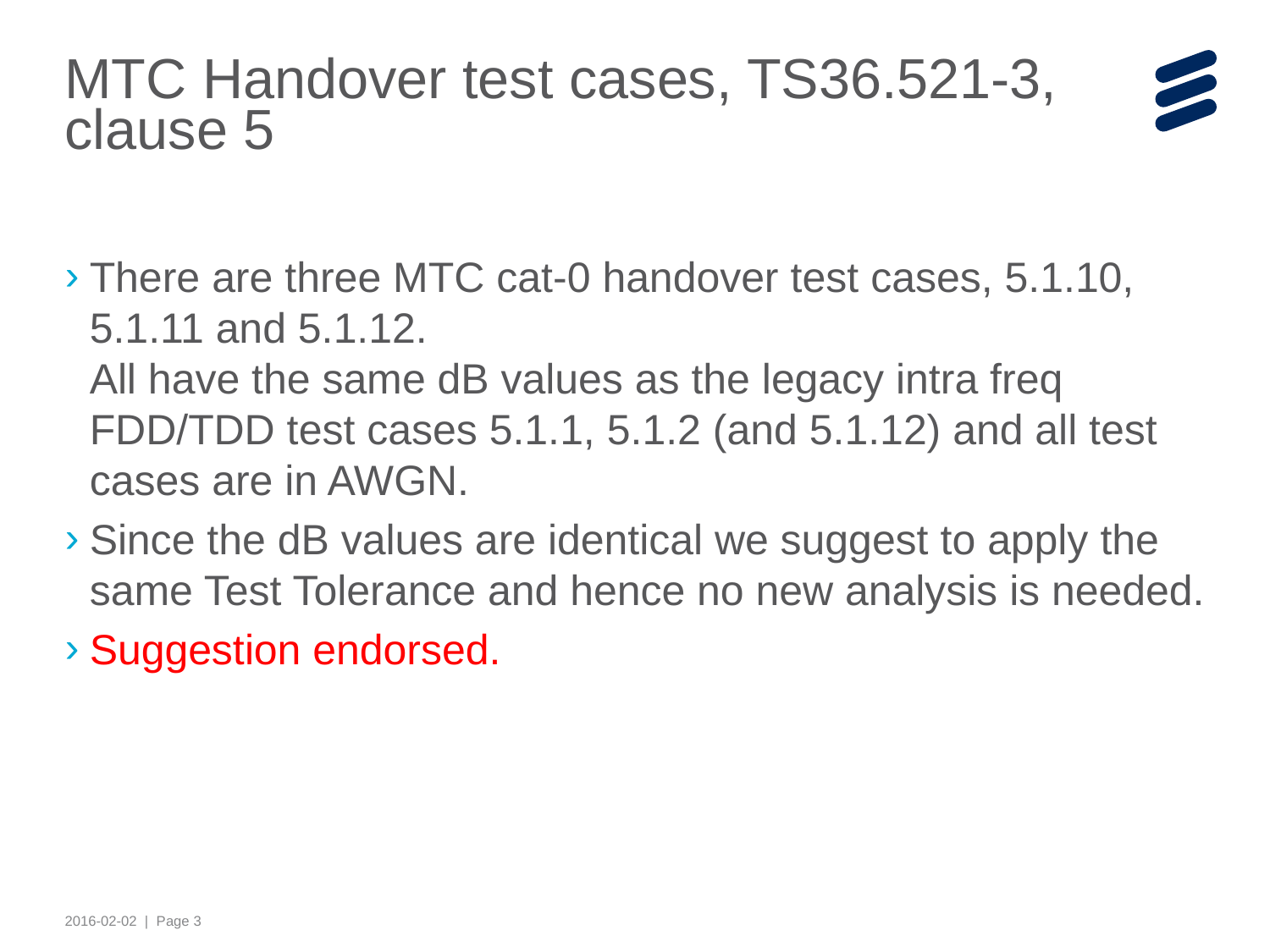

# MTC Handover test cases, TS36.521-3, clause 5
There are three MTC cat-0 handover test cases, 5.1.10, 5.1.11 and 5.1.12.
All have the same dB values as the legacy intra freq FDD/TDD test cases 5.1.1, 5.1.2 (and 5.1.12) and all test cases are in AWGN.
Since the dB values are identical we suggest to apply the same Test Tolerance and hence no new analysis is needed.
Suggestion endorsed.